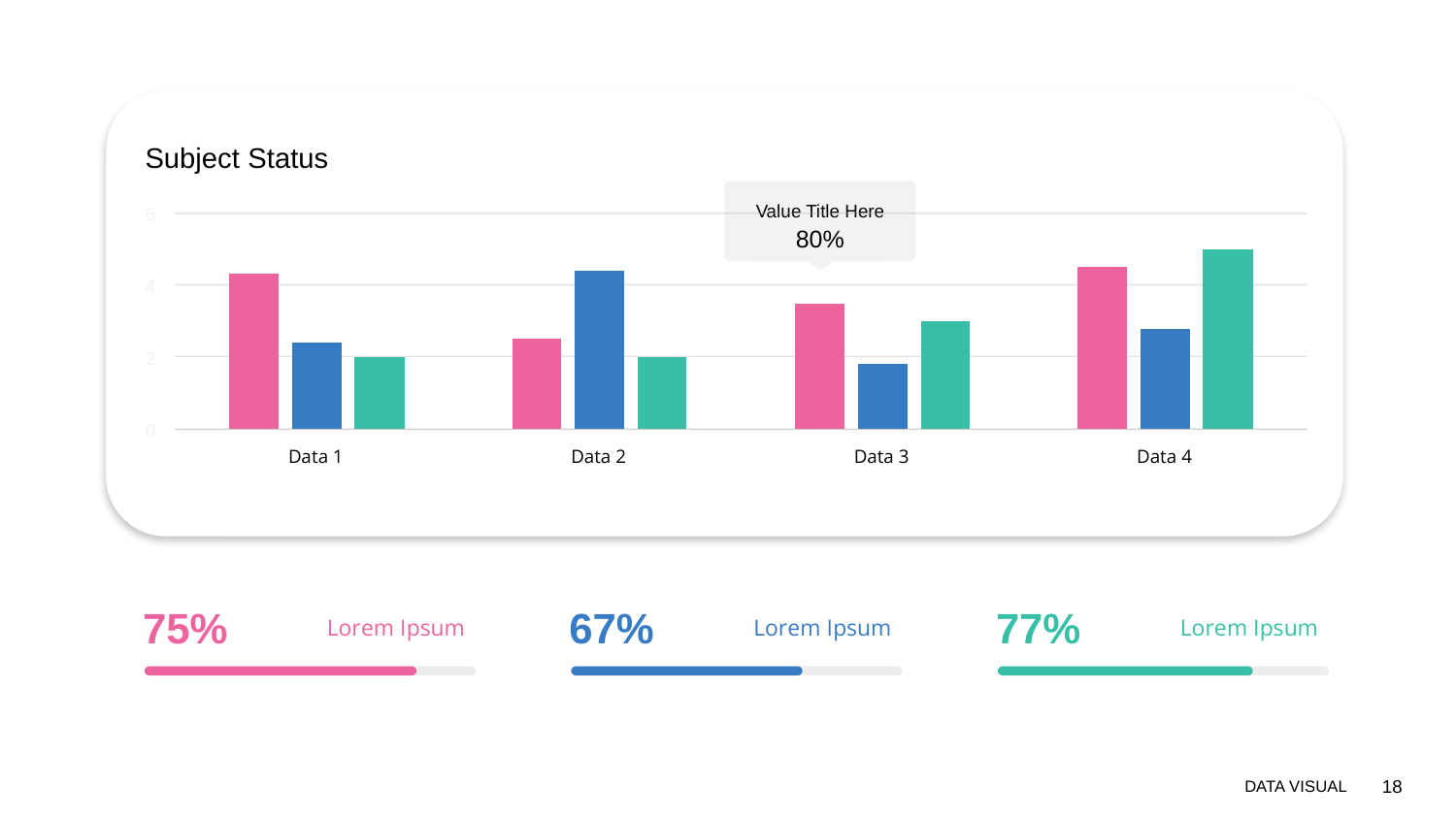

Subject Status

Value Title Here
80%
6

4

2

0

Data 1
Data 2
Data 3
Data 4
75%
Lorem Ipsum

67%
Lorem Ipsum

77%
Lorem Ipsum